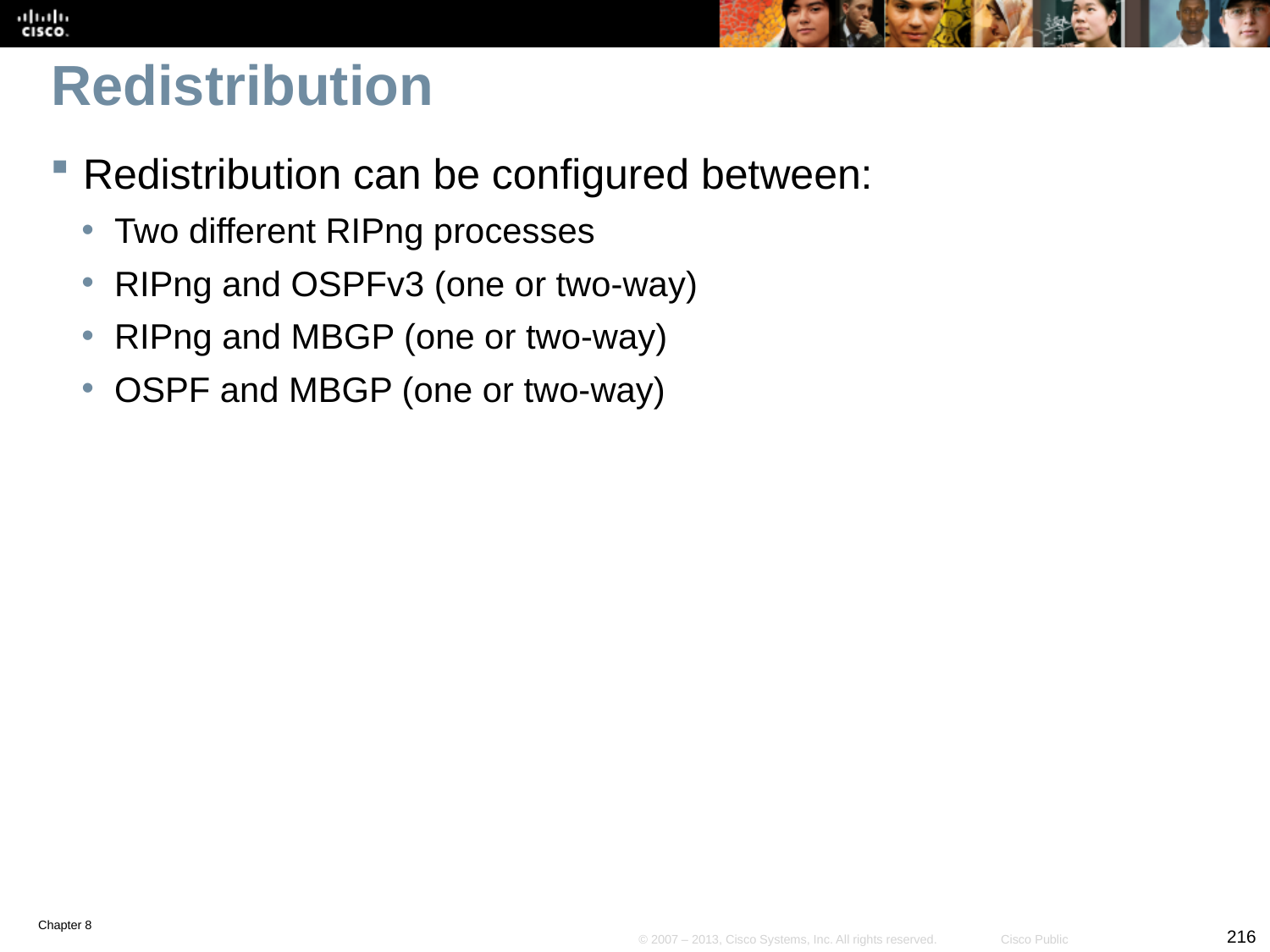

# Redistribution
Redistribution can be configured between:
Two different RIPng processes
RIPng and OSPFv3 (one or two-way)
RIPng and MBGP (one or two-way)
OSPF and MBGP (one or two-way)